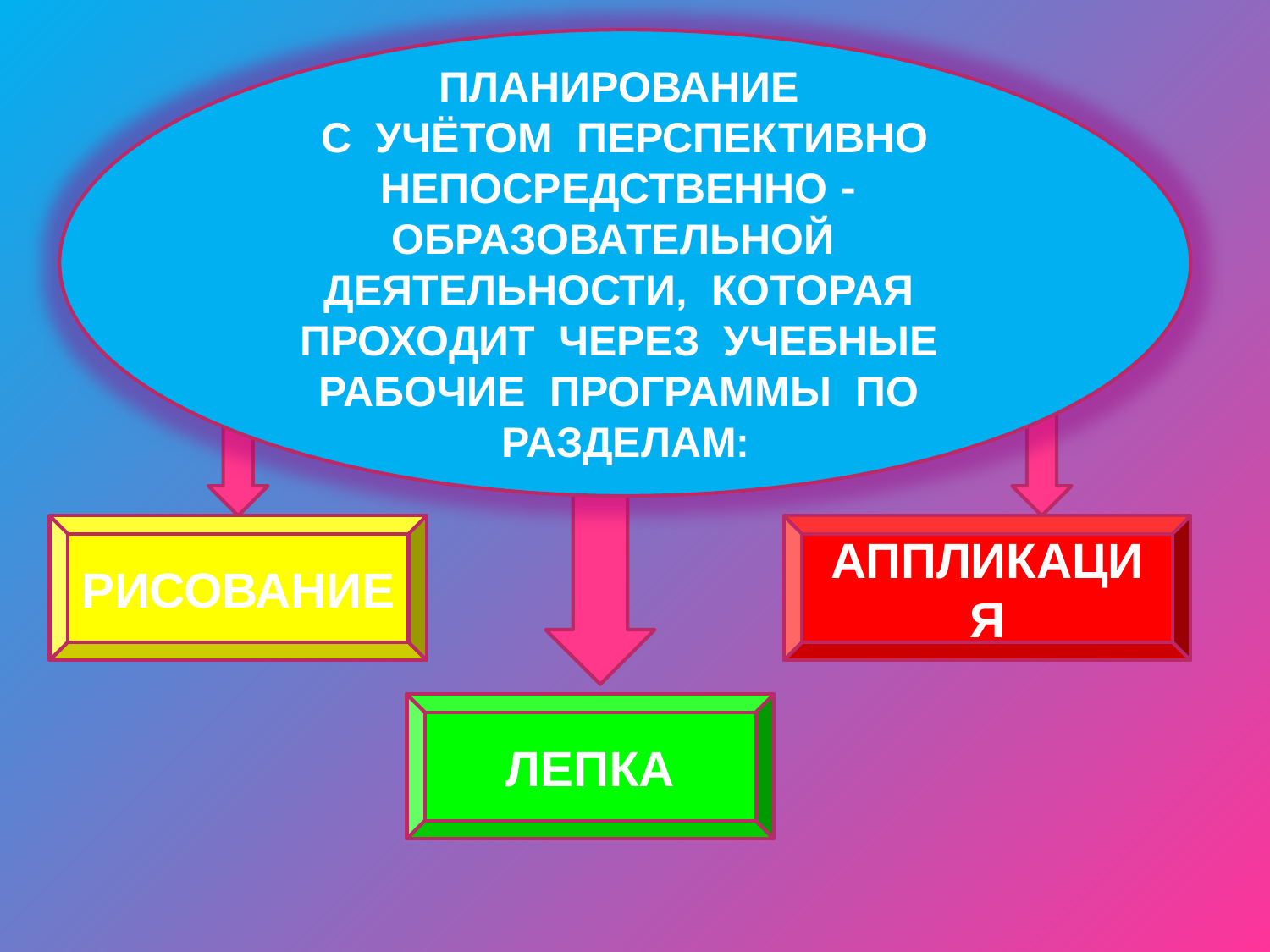

ПЛАНИРОВАНИЕ
 С  УЧЁТОМ  ПЕРСПЕКТИВНО  НЕПОСРЕДСТВЕННО -  ОБРАЗОВАТЕЛЬНОЙ   ДЕЯТЕЛЬНОСТИ,  КОТОРАЯ  ПРОХОДИТ  ЧЕРЕЗ  УЧЕБНЫЕ  РАБОЧИЕ  ПРОГРАММЫ  ПО  РАЗДЕЛАМ:

РИСОВАНИЕ
АППЛИКАЦИЯ
ЛЕПКА